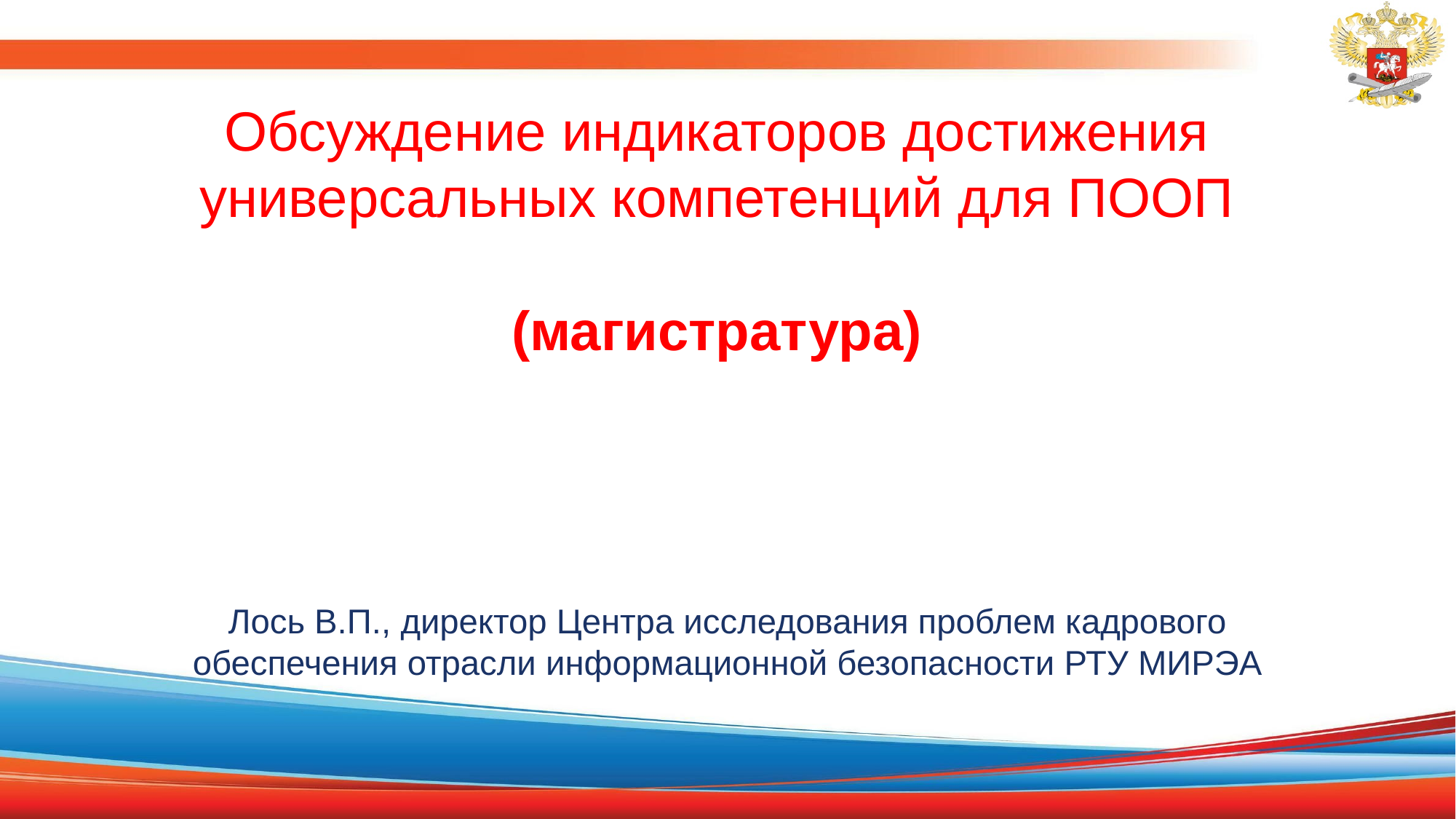

# Обсуждение индикаторов достижения универсальных компетенций для ПООП (магистратура)

Лось В.П., директор Центра исследования проблем кадрового обеспечения отрасли информационной безопасности РТУ МИРЭА